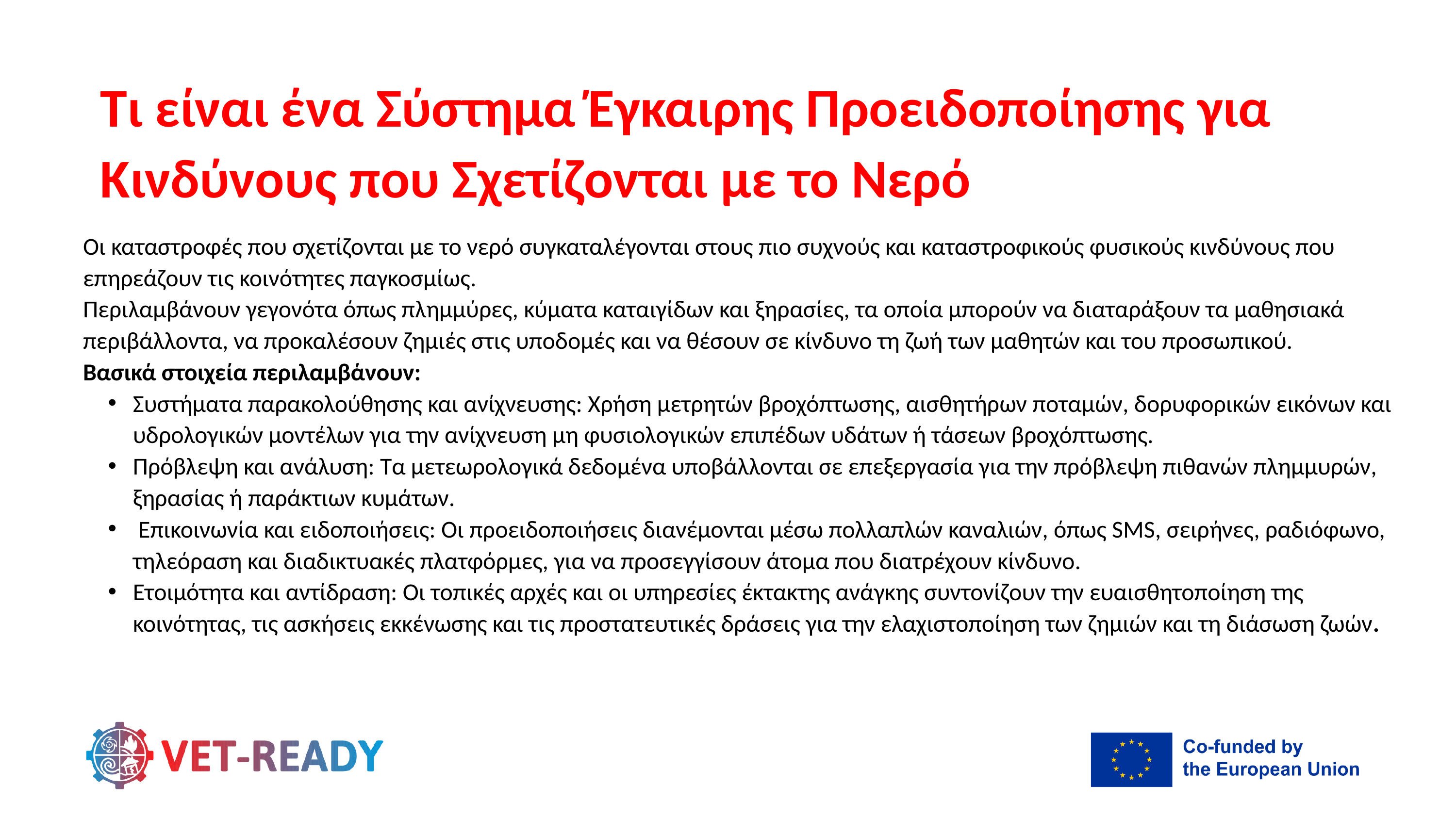

Τι είναι ένα Σύστημα Έγκαιρης Προειδοποίησης για Κινδύνους που Σχετίζονται με το Νερό
Οι καταστροφές που σχετίζονται με το νερό συγκαταλέγονται στους πιο συχνούς και καταστροφικούς φυσικούς κινδύνους που επηρεάζουν τις κοινότητες παγκοσμίως.
Περιλαμβάνουν γεγονότα όπως πλημμύρες, κύματα καταιγίδων και ξηρασίες, τα οποία μπορούν να διαταράξουν τα μαθησιακά περιβάλλοντα, να προκαλέσουν ζημιές στις υποδομές και να θέσουν σε κίνδυνο τη ζωή των μαθητών και του προσωπικού.
Βασικά στοιχεία περιλαμβάνουν:
Συστήματα παρακολούθησης και ανίχνευσης: Χρήση μετρητών βροχόπτωσης, αισθητήρων ποταμών, δορυφορικών εικόνων και υδρολογικών μοντέλων για την ανίχνευση μη φυσιολογικών επιπέδων υδάτων ή τάσεων βροχόπτωσης.
Πρόβλεψη και ανάλυση: Τα μετεωρολογικά δεδομένα υποβάλλονται σε επεξεργασία για την πρόβλεψη πιθανών πλημμυρών, ξηρασίας ή παράκτιων κυμάτων.
 Επικοινωνία και ειδοποιήσεις: Οι προειδοποιήσεις διανέμονται μέσω πολλαπλών καναλιών, όπως SMS, σειρήνες, ραδιόφωνο, τηλεόραση και διαδικτυακές πλατφόρμες, για να προσεγγίσουν άτομα που διατρέχουν κίνδυνο.
Ετοιμότητα και αντίδραση: Οι τοπικές αρχές και οι υπηρεσίες έκτακτης ανάγκης συντονίζουν την ευαισθητοποίηση της κοινότητας, τις ασκήσεις εκκένωσης και τις προστατευτικές δράσεις για την ελαχιστοποίηση των ζημιών και τη διάσωση ζωών.